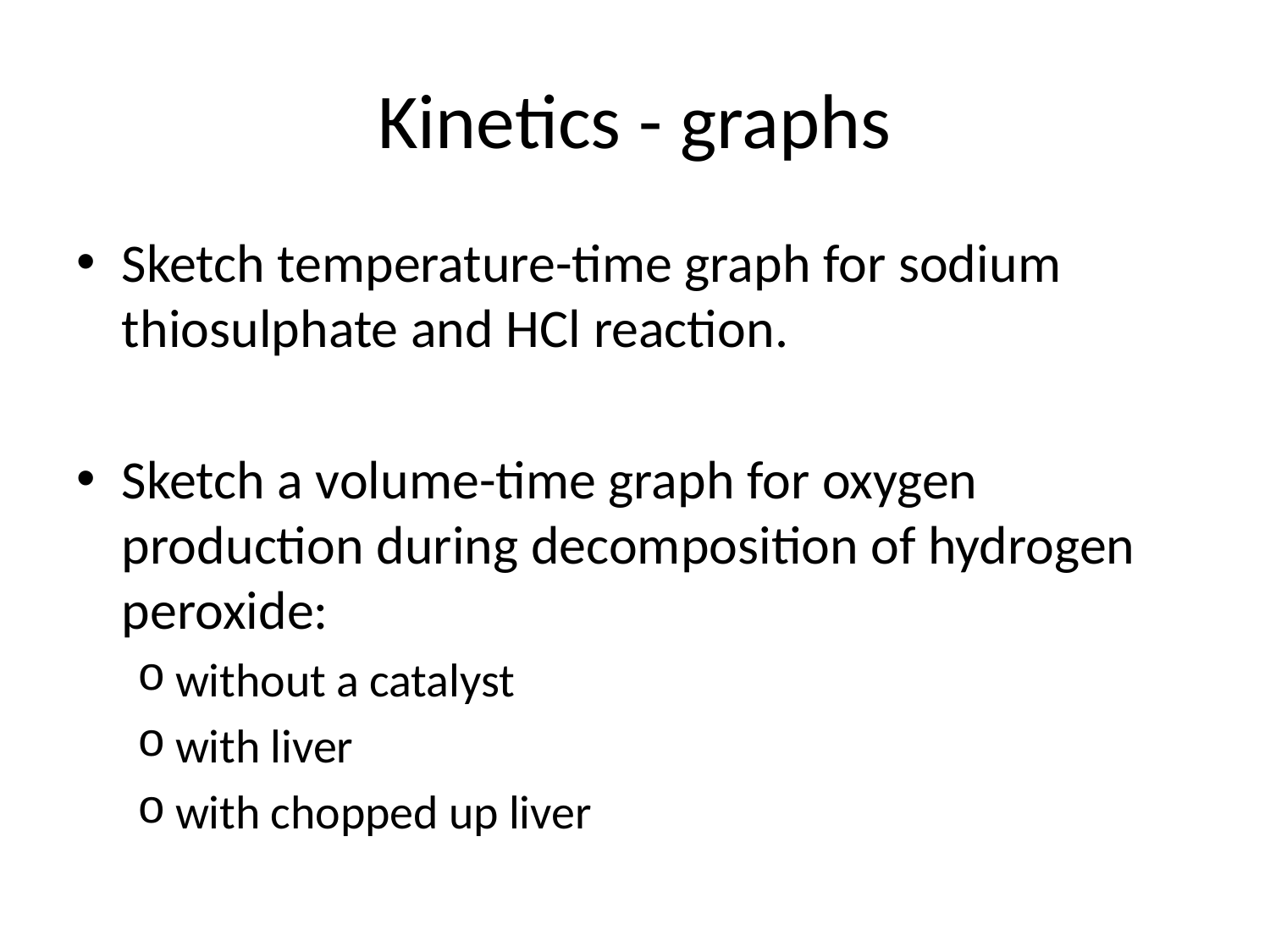

# Kinetics - graphs
Sketch temperature-time graph for sodium thiosulphate and HCl reaction.

Sketch a volume-time graph for oxygen production during decomposition of hydrogen peroxide:
without a catalyst
with liver
with chopped up liver